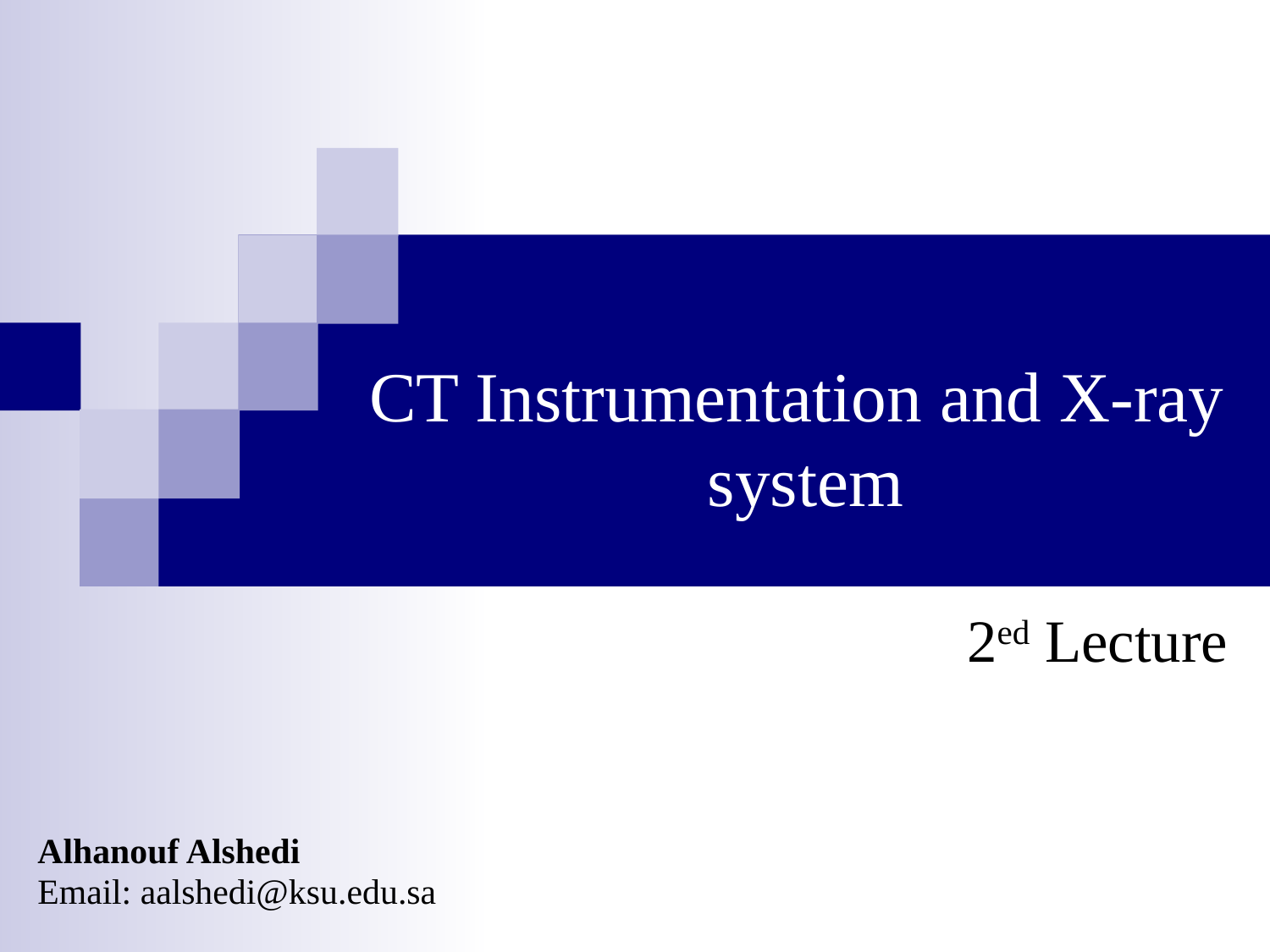

# CT Instrumentation and X-ray system
2ed Lecture

Alhanouf Alshedi
Email: aalshedi@ksu.edu.sa